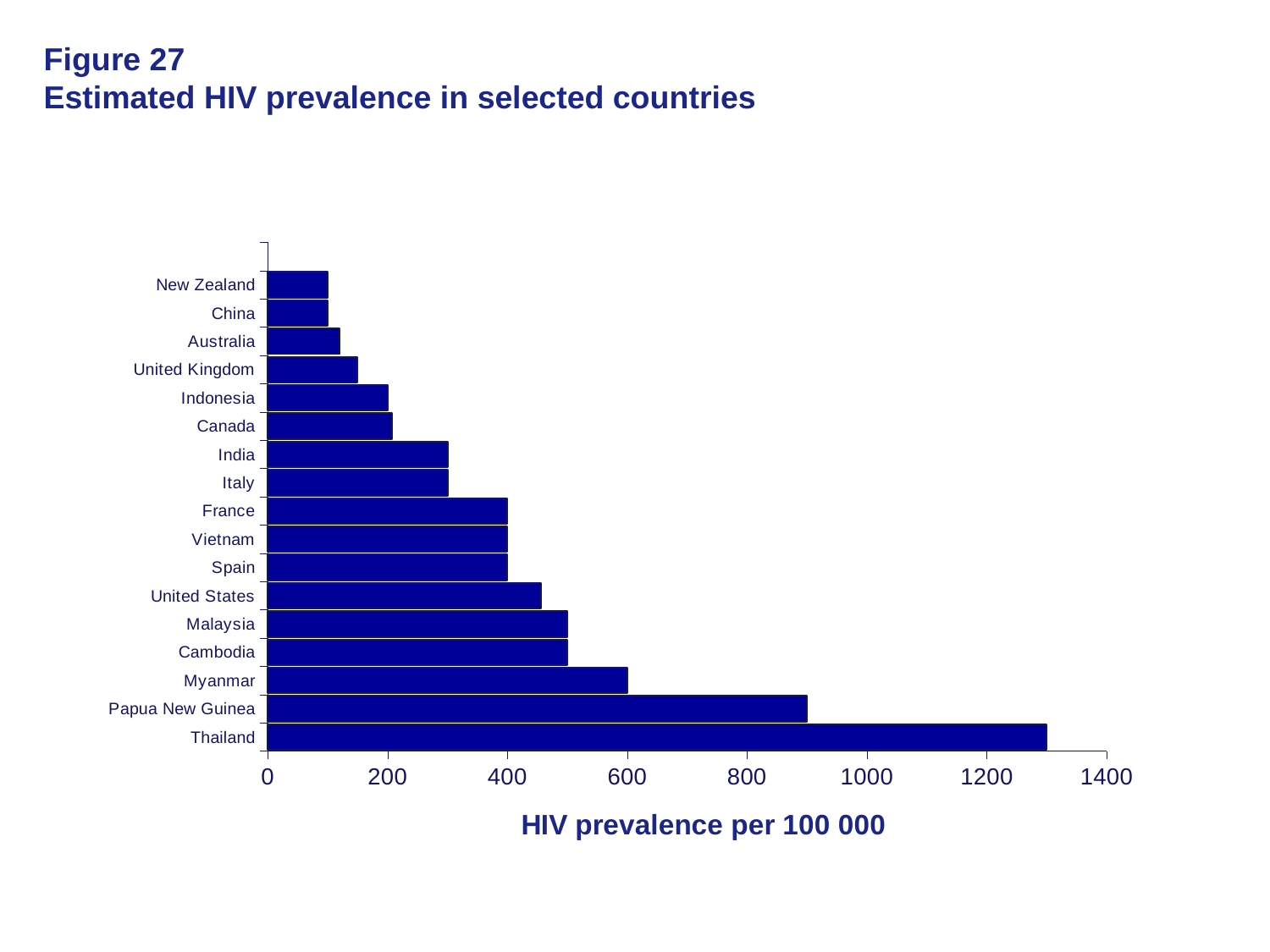

# Figure 27 Estimated HIV prevalence in selected countries

### Chart

| Category |
|---|

### Chart

| Category |   HIV prevalence |
|---|---|
| Thailand | 1300.0 |
| Papua New Guinea | 900.0 |
| Myanmar | 600.0 |
| Cambodia | 500.0 |
| Malaysia | 500.0 |
| United States | 456.0 |
| Spain | 400.0 |
| Vietnam | 400.0 |
| France | 400.0 |
| Italy | 300.0 |
| India | 300.0 |
| Canada | 208.0 |
| Indonesia | 200.0 |
| United Kingdom | 150.0 |
| Australia | 120.0 |
| China | 100.0 |
| New Zealand | 100.0 |